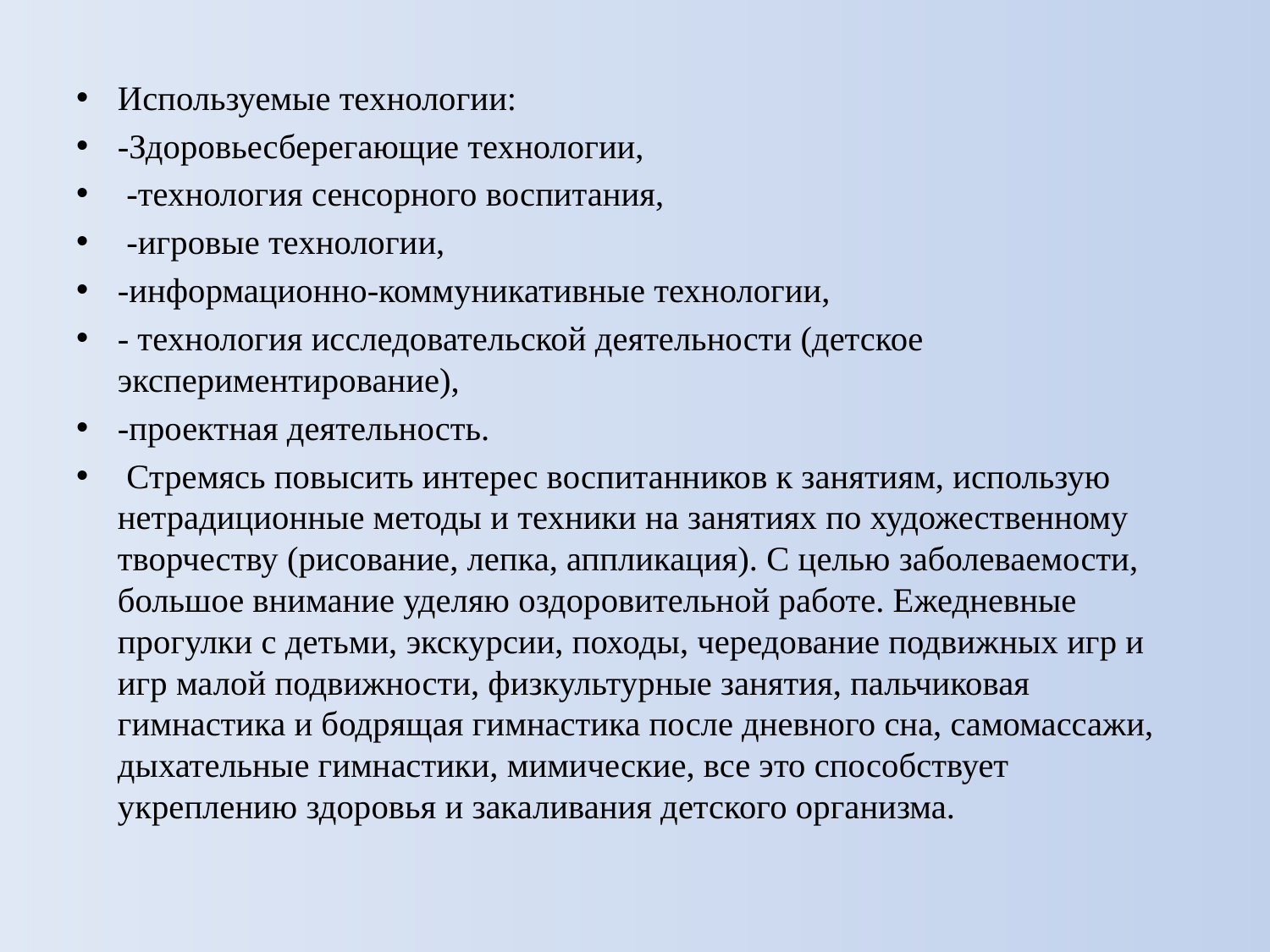

Используемые технологии:
-Здоровьесберегающие технологии,
 -технология сенсорного воспитания,
 -игровые технологии,
-информационно-коммуникативные технологии,
- технология исследовательской деятельности (детское экспериментирование),
-проектная деятельность.
 Стремясь повысить интерес воспитанников к занятиям, использую нетрадиционные методы и техники на занятиях по художественному творчеству (рисование, лепка, аппликация). С целью заболеваемости, большое внимание уделяю оздоровительной работе. Ежедневные прогулки с детьми, экскурсии, походы, чередование подвижных игр и игр малой подвижности, физкультурные занятия, пальчиковая гимнастика и бодрящая гимнастика после дневного сна, самомассажи, дыхательные гимнастики, мимические, все это способствует укреплению здоровья и закаливания детского организма.